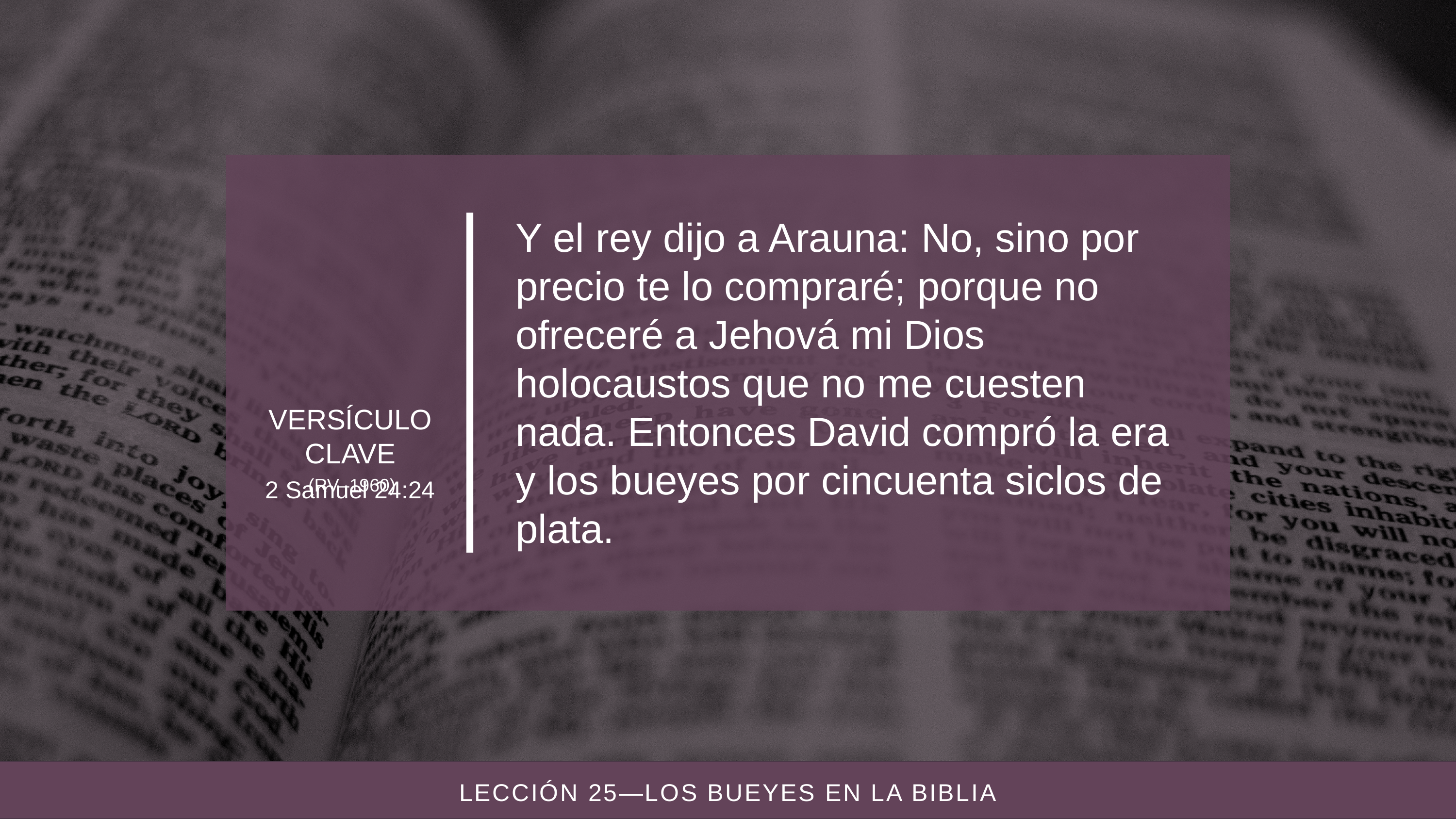

Y el rey dijo a Arauna: No, sino por precio te lo compraré; porque no ofreceré a Jehová mi Dios holocaustos que no me cuesten nada. Entonces David compró la era y los bueyes por cincuenta siclos de plata.
(RV–1960)